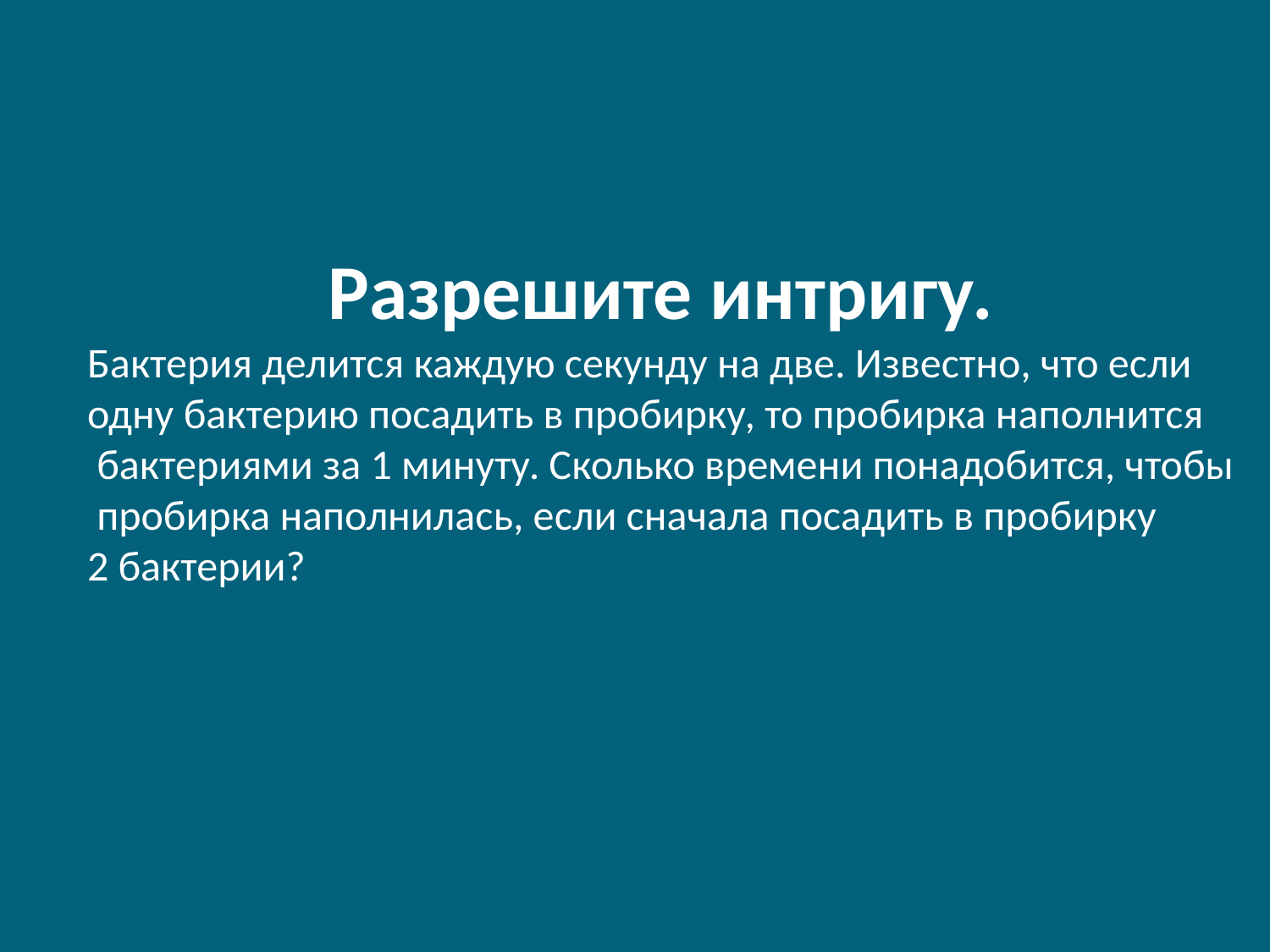

Разрешите интригу.
Бактерия делится каждую секунду на две. Известно, что если
одну бактерию посадить в пробирку, то пробирка наполнится
 бактериями за 1 минуту. Сколько времени понадобится, чтобы
 пробирка наполнилась, если сначала посадить в пробирку
2 бактерии?